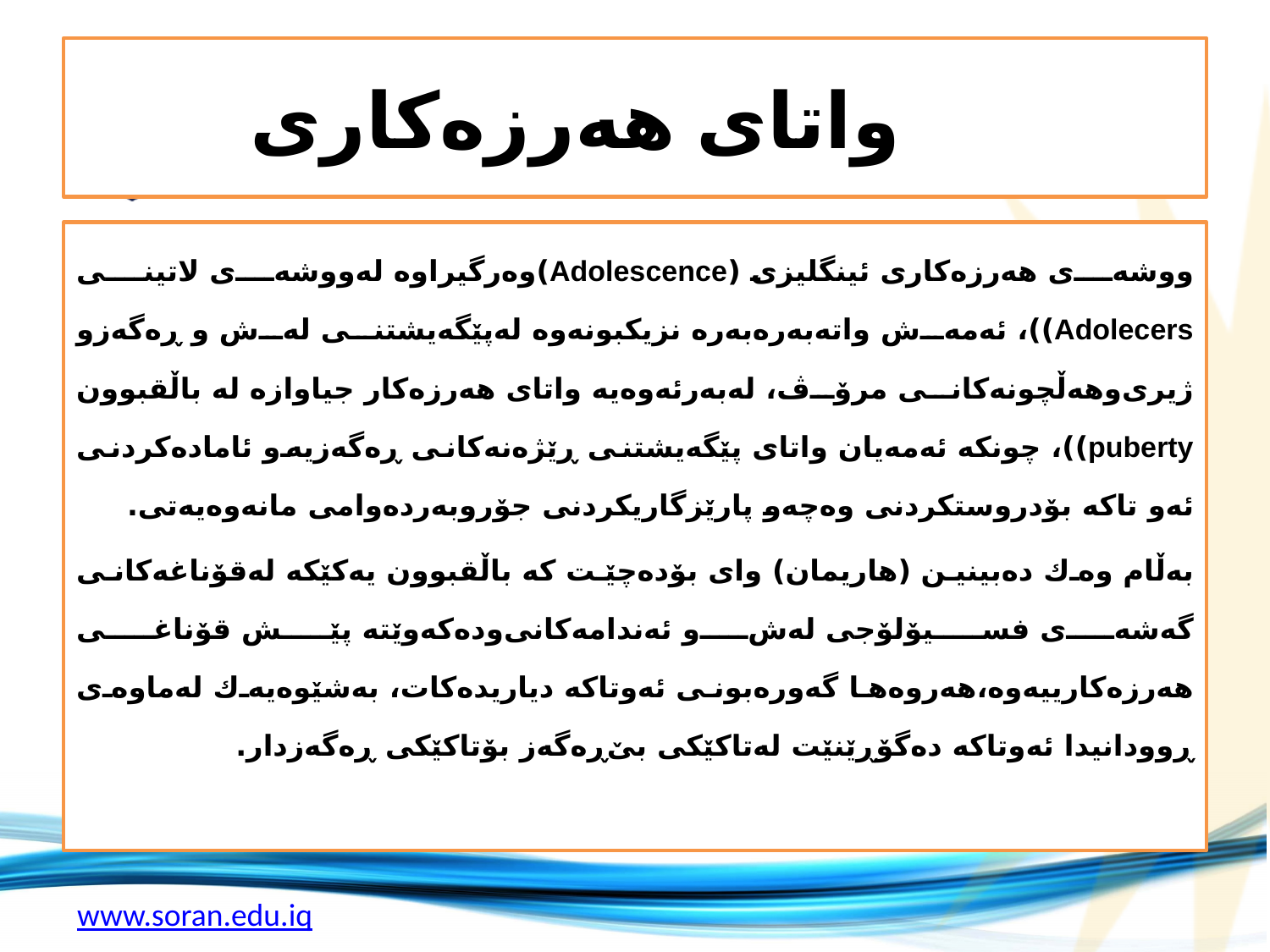

# واتای هه‌رزه‌كاری
ووشه‌ی هه‌رزه‌كاری ئینگلیزی (Adolescence)وه‌رگیراوه‌ له‌ووشه‌ی لاتینی Adolecers))، ئه‌مه‌ش واته‌به‌ره‌به‌ره‌ نزیكبونه‌وه‌ له‌پێگه‌یشتنی له‌ش و ڕه‌گه‌زو ژیری‌وهه‌ڵچونه‌كانی مرۆڤ، له‌به‌رئه‌وه‌یه‌ واتای هه‌رزه‌كار جیاوازه‌ له‌ باڵقبوون puberty))، چونكه‌ ئه‌مه‌یان واتای پێگه‌یشتنی ڕێژه‌نه‌كانی ڕه‌گه‌زیه‌و ئاماده‌كردنی ئه‌و تاكه‌ بۆدروستكردنی وه‌چه‌و پارێزگاریكردنی جۆروبه‌رده‌وامی مانه‌وه‌یه‌تی.
به‌ڵام وه‌ك ده‌بینین (هاریمان) وای بۆده‌چێت كه‌ باڵقبوون یه‌كێكه‌ له‌قۆناغه‌كانی گه‌شه‌ی فسیۆلۆجی له‌ش‌و ئه‌ندامه‌كانی‌وده‌كه‌وێته‌ پێش قۆناغی هه‌رزه‌كارییه‌وه‌،هه‌روه‌ها گه‌وره‌بونی ئه‌وتاكه‌ دیاریده‌كات، به‌شێوه‌یه‌ك له‌ماوه‌ی ڕوودانیدا ئه‌وتاكه‌ ده‌گۆڕێنێت له‌تاكێكی بێ‌ڕه‌گه‌ز بۆتاكێكی ڕه‌گه‌زدار.